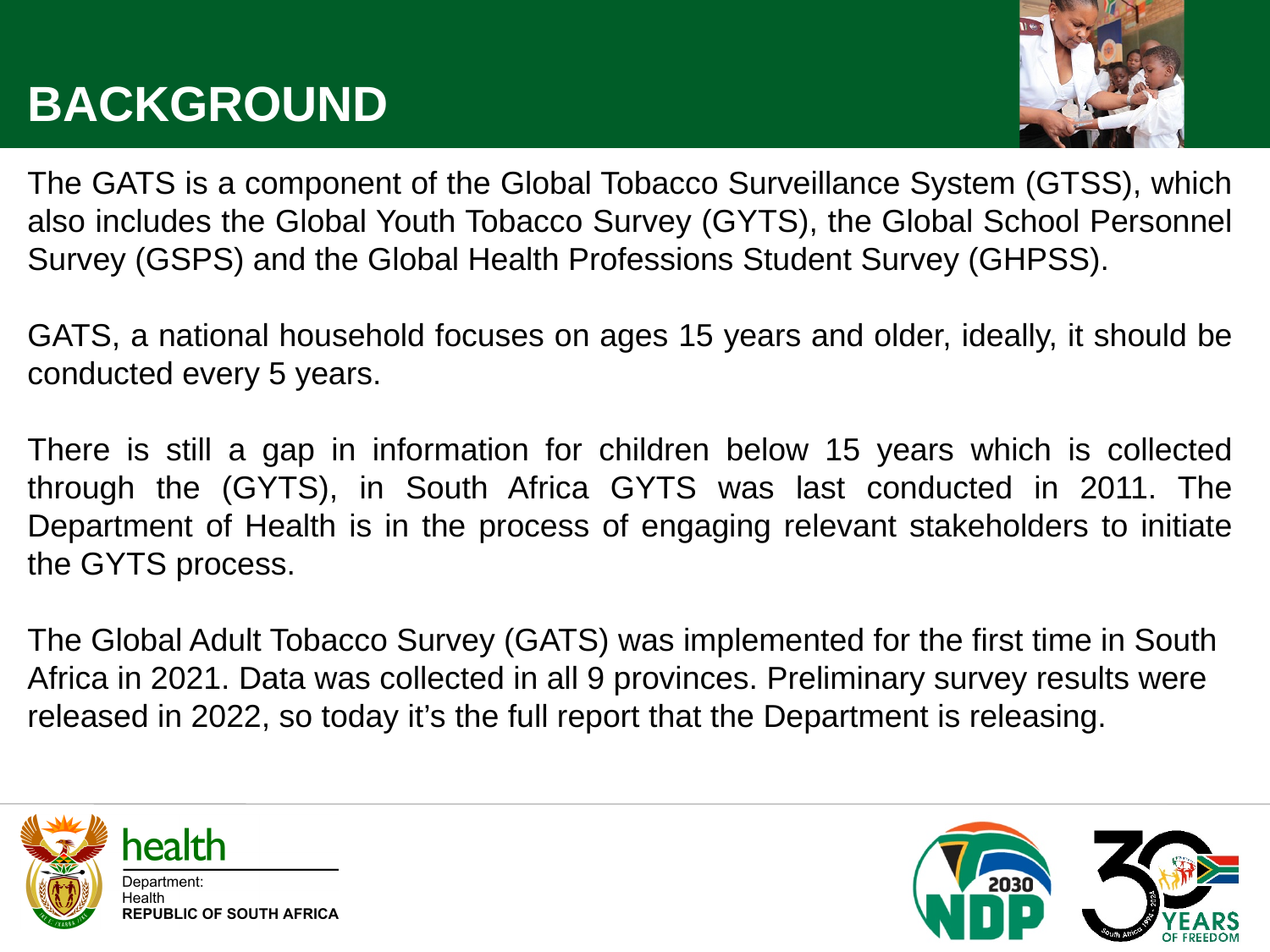

BACKGROUND
The GATS is a component of the Global Tobacco Surveillance System (GTSS), which also includes the Global Youth Tobacco Survey (GYTS), the Global School Personnel Survey (GSPS) and the Global Health Professions Student Survey (GHPSS).

GATS, a national household focuses on ages 15 years and older, ideally, it should be conducted every 5 years.

There is still a gap in information for children below 15 years which is collected through the (GYTS), in South Africa GYTS was last conducted in 2011. The Department of Health is in the process of engaging relevant stakeholders to initiate the GYTS process.

The Global Adult Tobacco Survey (GATS) was implemented for the first time in South Africa in 2021. Data was collected in all 9 provinces. Preliminary survey results were released in 2022, so today it’s the full report that the Department is releasing.